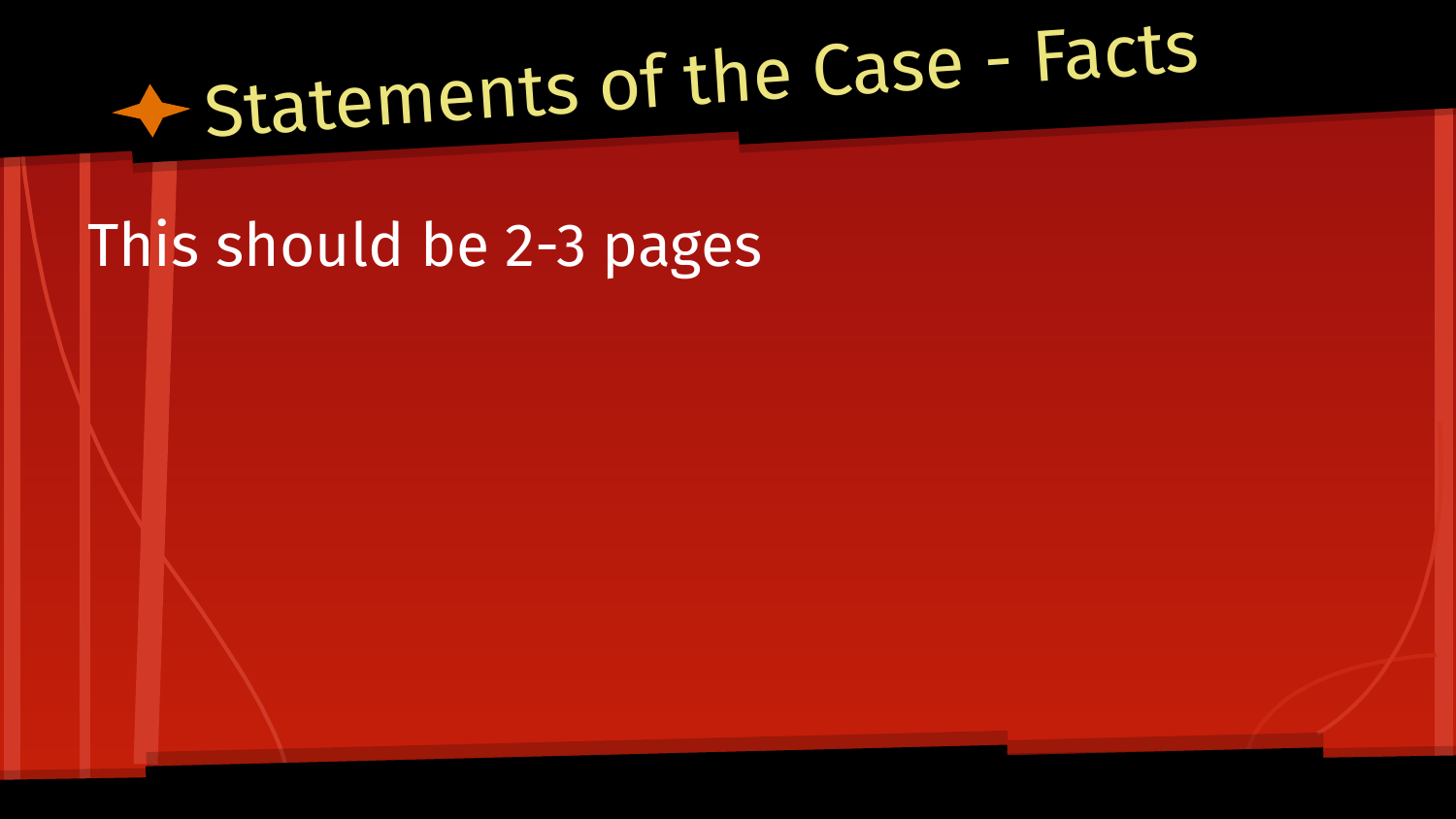

# Statements of the Case - Facts
This should be 2-3 pages